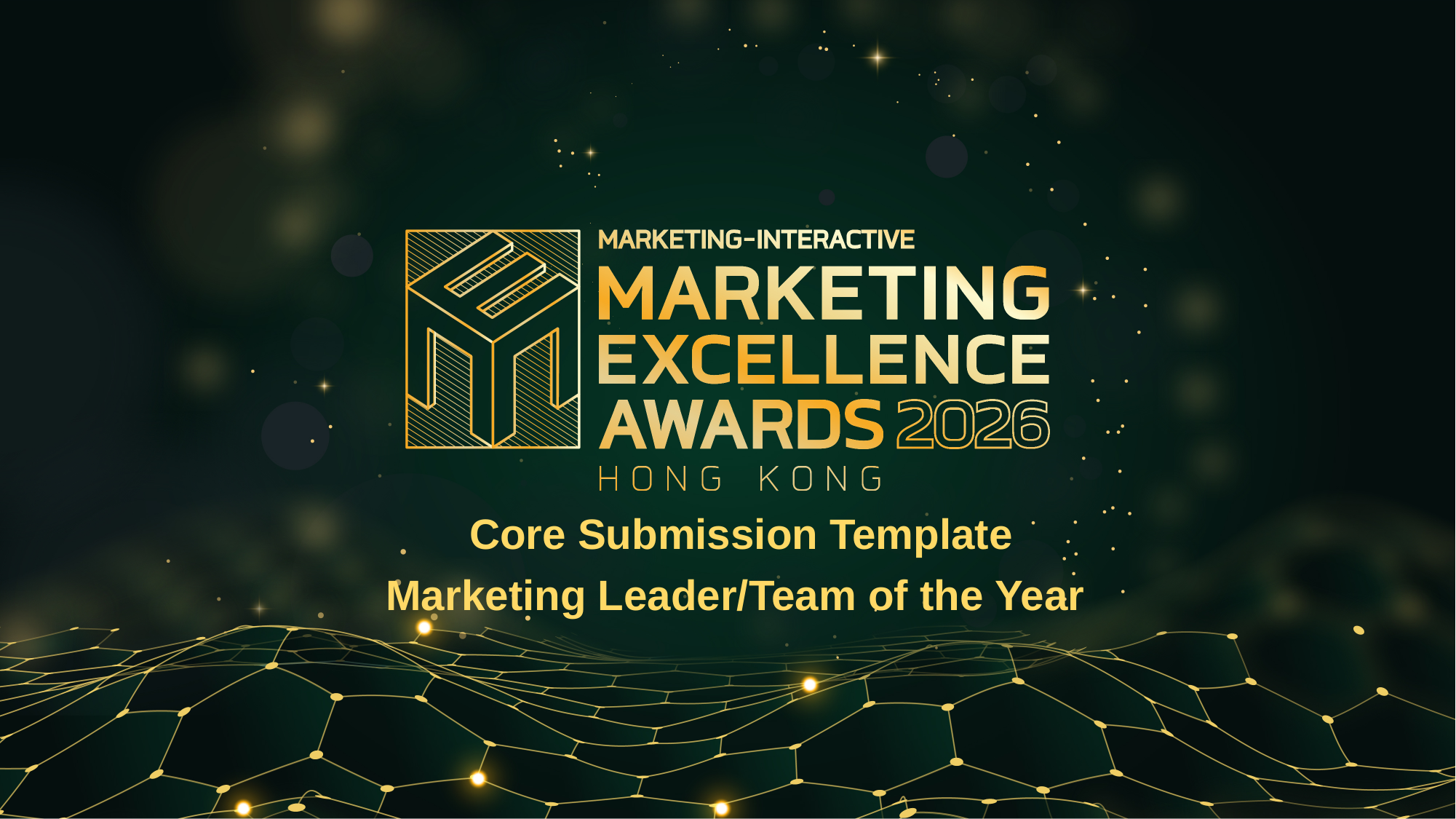

Core Submission Template
Marketing Leader/Team of the Year